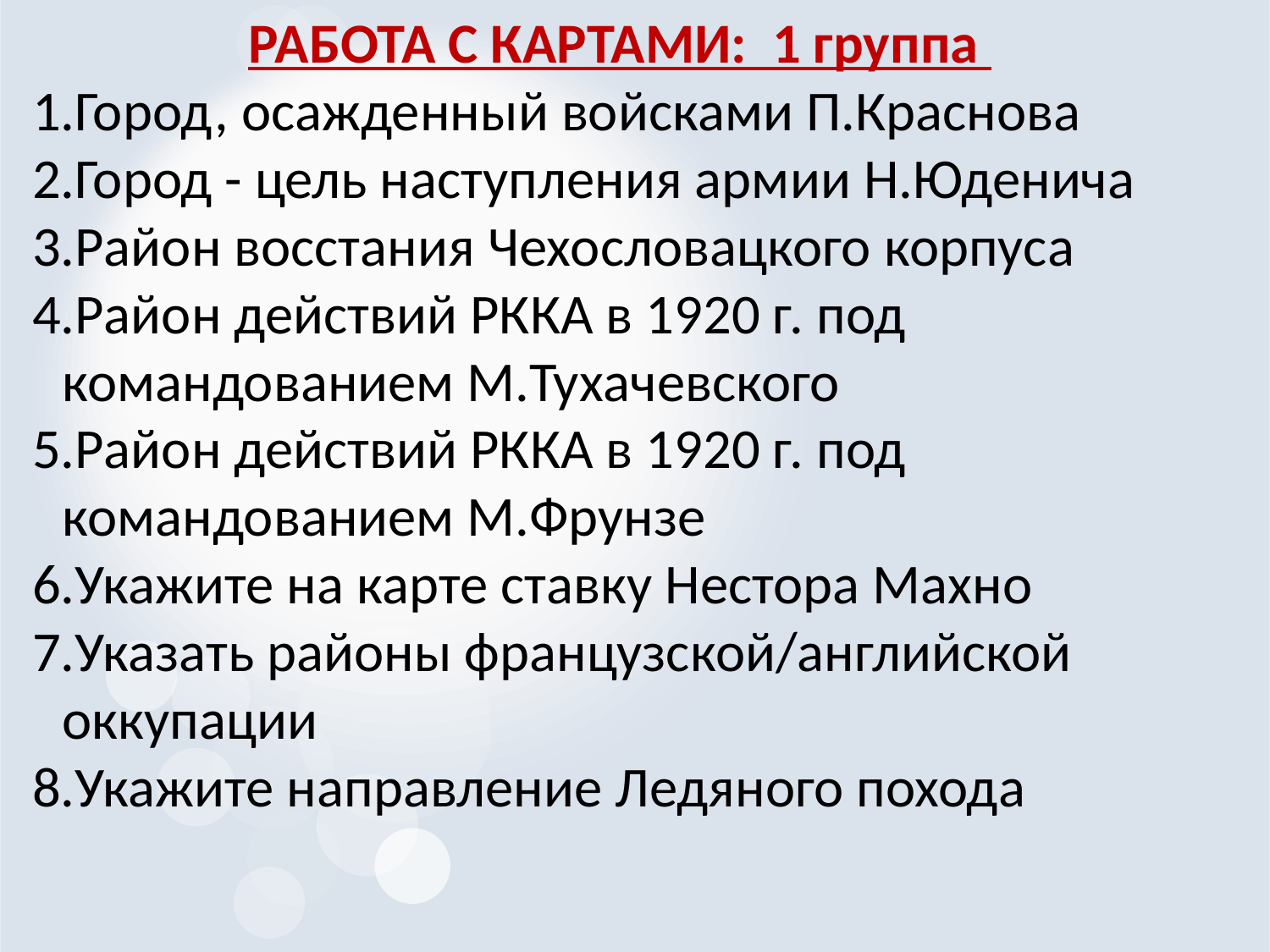

РАБОТА С КАРТАМИ:  1 группа
Город, осажденный войсками П.Краснова
Город - цель наступления армии Н.Юденича
Район восстания Чехословацкого корпуса
Район действий РККА в 1920 г. под командованием М.Тухачевского
Район действий РККА в 1920 г. под командованием М.Фрунзе
Укажите на карте ставку Нестора Махно
Указать районы французской/английской оккупации
Укажите направление Ледяного похода